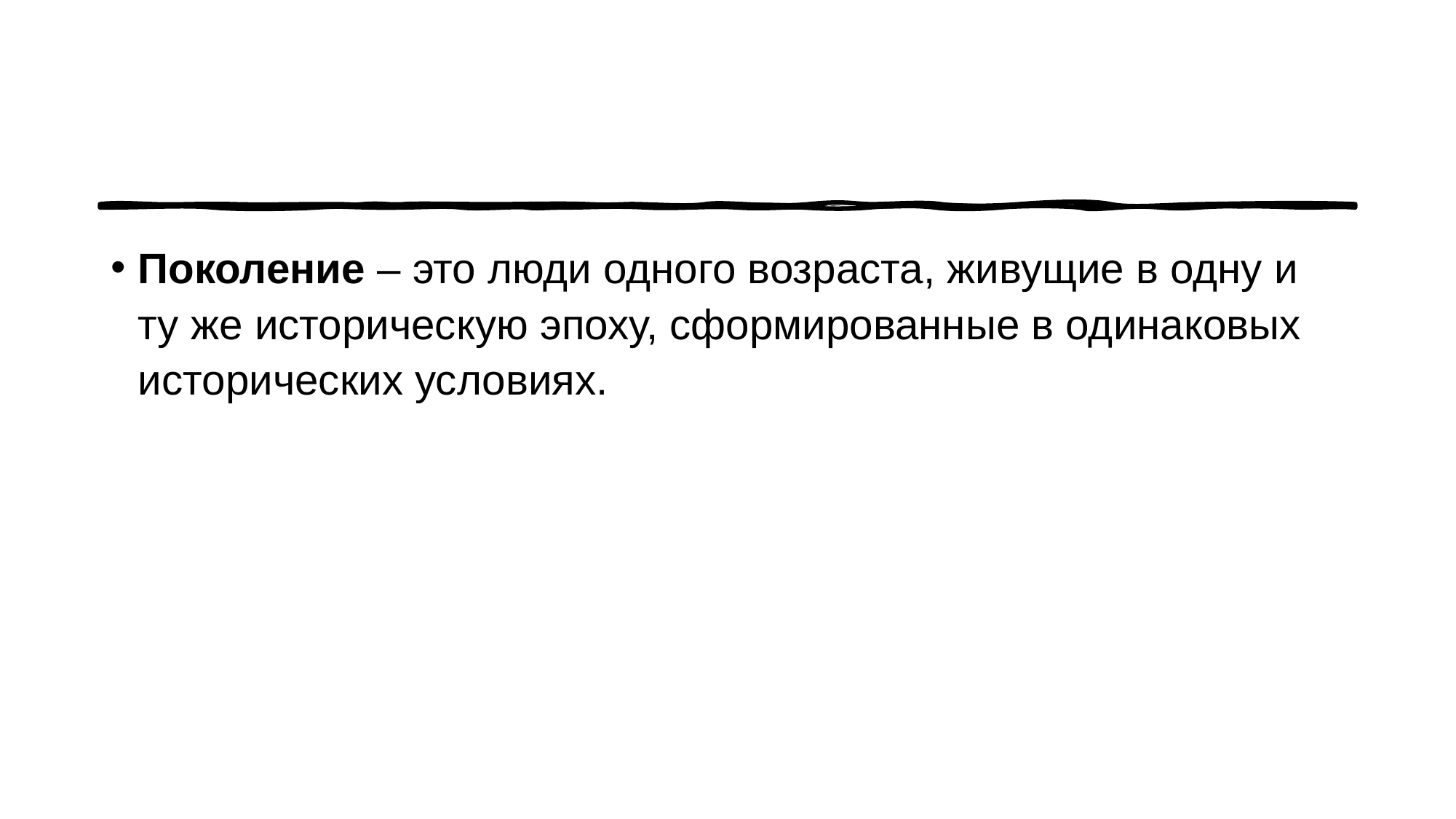

Поколение – это люди одного возраста, живущие в одну и ту же историческую эпоху, сформированные в одинаковых исторических условиях.